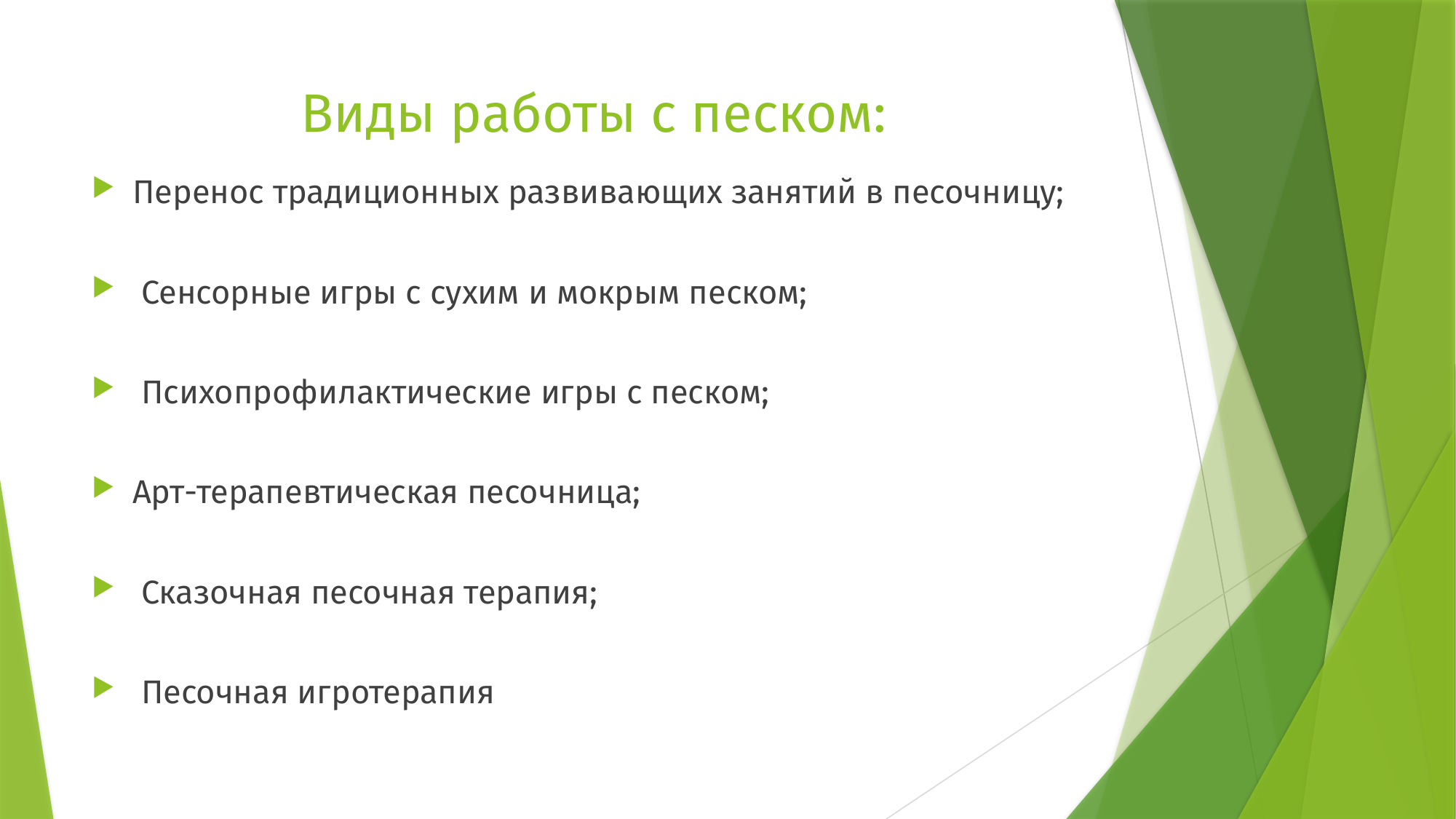

# Виды работы с песком:
Перенос традиционных развивающих занятий в песочницу;

 Сенсорные игры с сухим и мокрым песком;

 Психопрофилактические игры с песком;

Арт-терапевтическая песочница;

 Сказочная песочная терапия;

 Песочная игротерапия